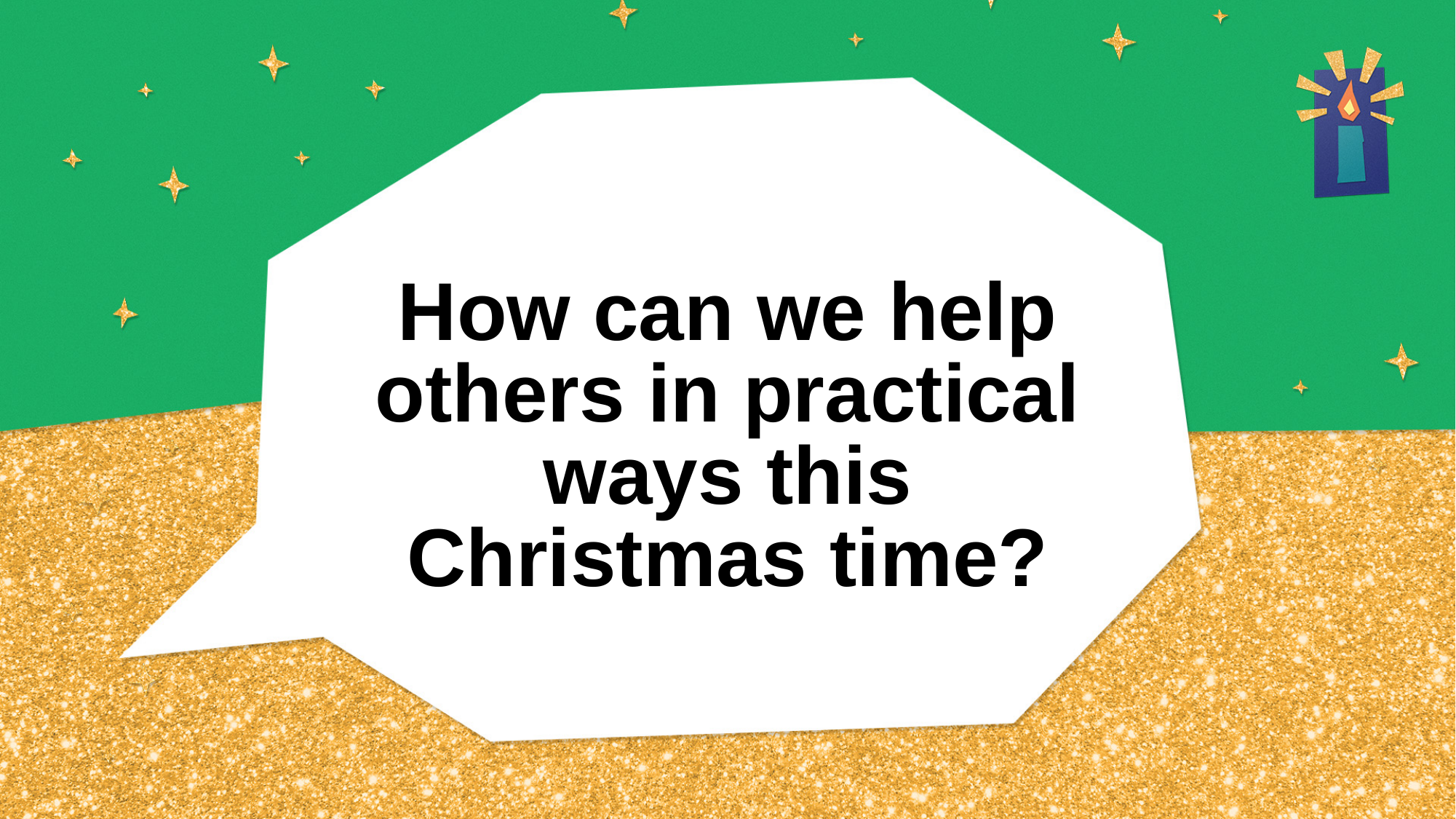

# How can we help others in practical ways this Christmas time?